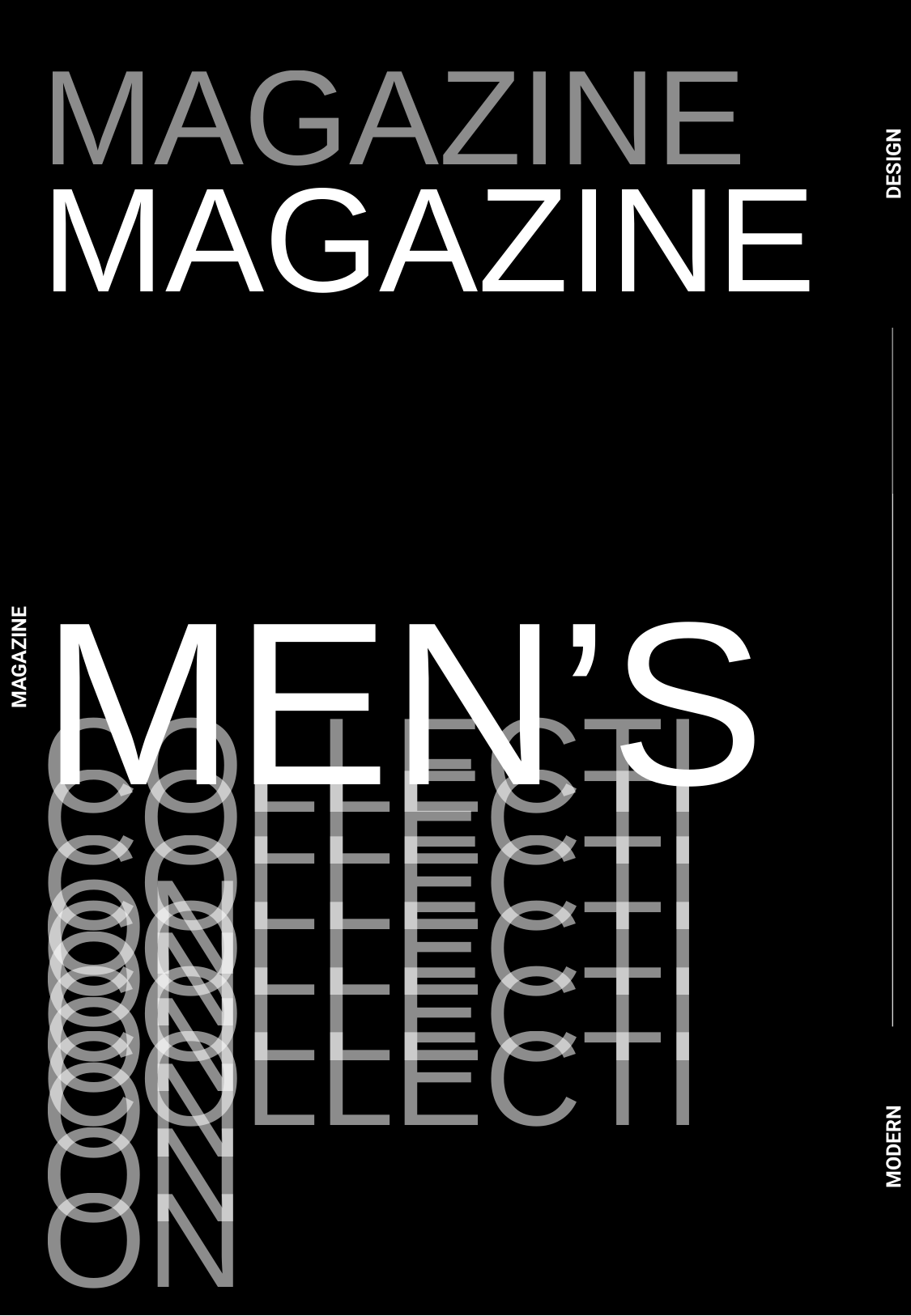

MAGAZINE
MAGAZINE

MEN’S
COLLECTION
COLLECTION
COLLECTION
COLLECTION
COLLECTION
COLLECTION